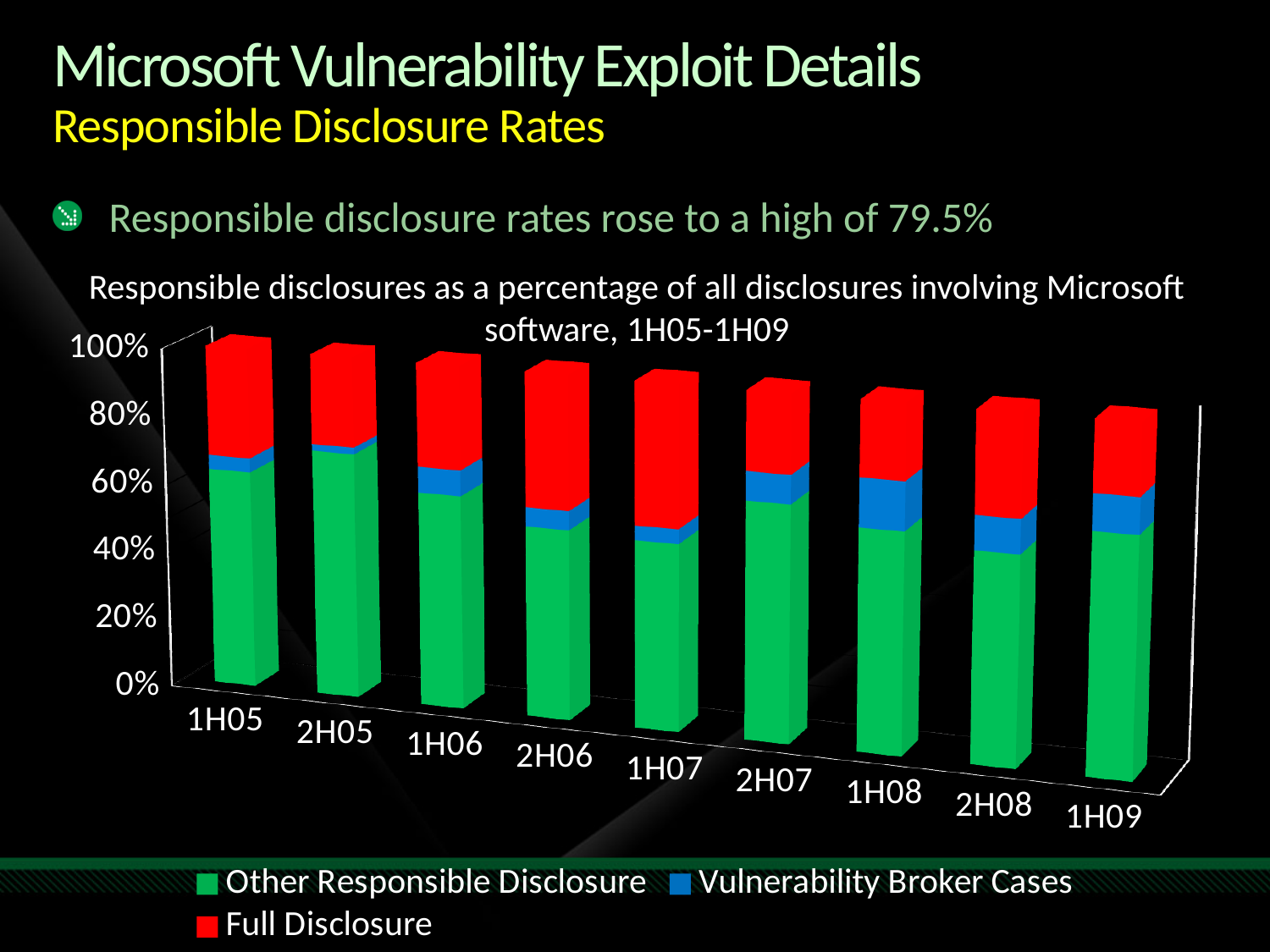

# Microsoft Vulnerability Exploit Details Responsible Disclosure Rates
Responsible disclosure rates rose to a high of 79.5%
Responsible disclosures as a percentage of all disclosures involving Microsoft software, 1H05-1H09

[unsupported chart]